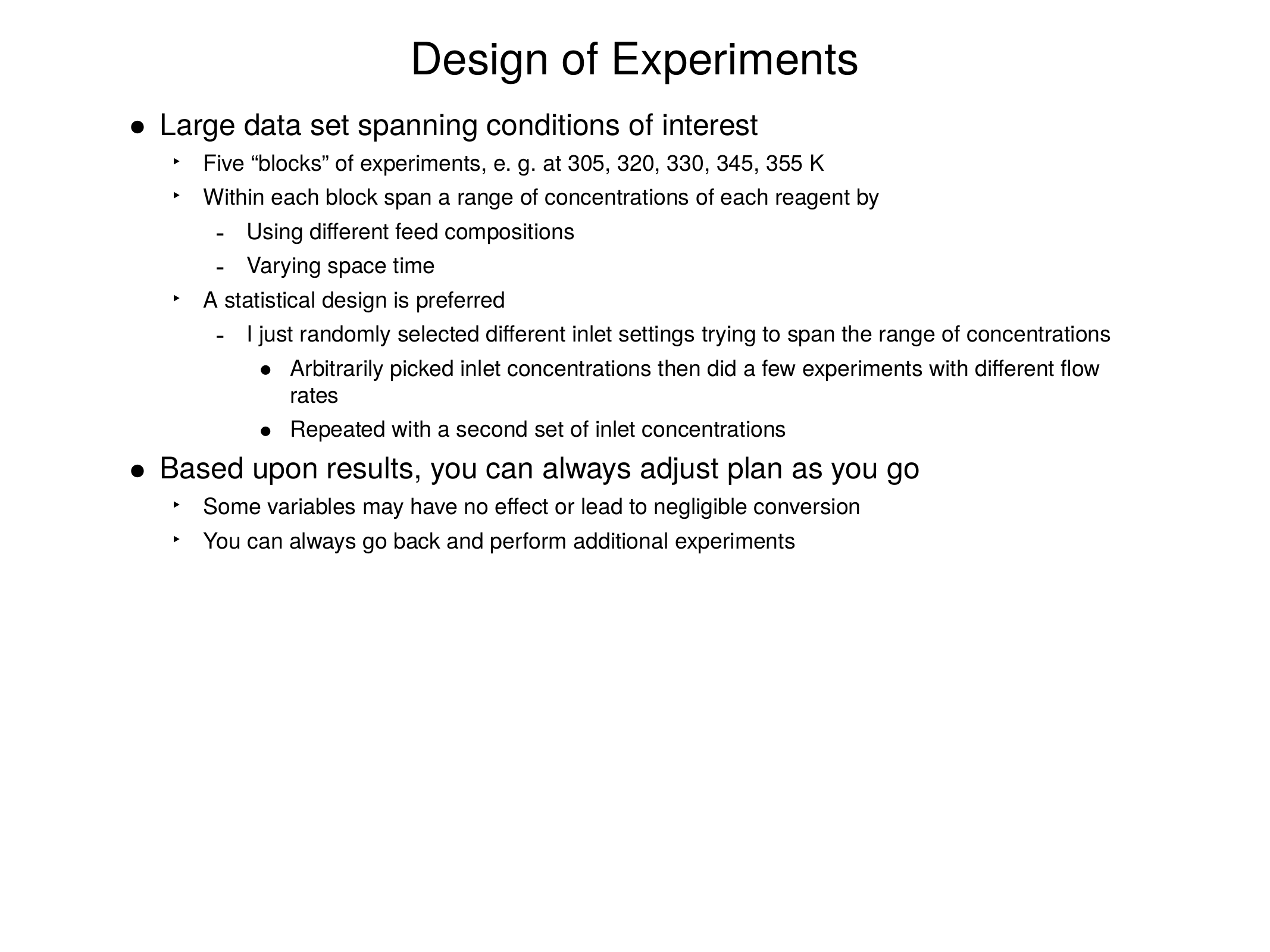

# Design of Experiments
Large data set spanning conditions of interest
Five “blocks” of experiments, e. g. at 305, 320, 330, 345, 355 K
Within each block span a range of concentrations of each reagent by
Using different feed compositions
Varying space time
A statistical design is preferred
I just randomly selected different inlet settings trying to span the range of concentrations
Arbitrarily picked inlet concentrations then did a few experiments with different flow rates
Repeated with a second set of inlet concentrations
Based upon results, you can always adjust plan as you go
Some variables may have no effect or lead to negligible conversion
You can always go back and perform additional experiments